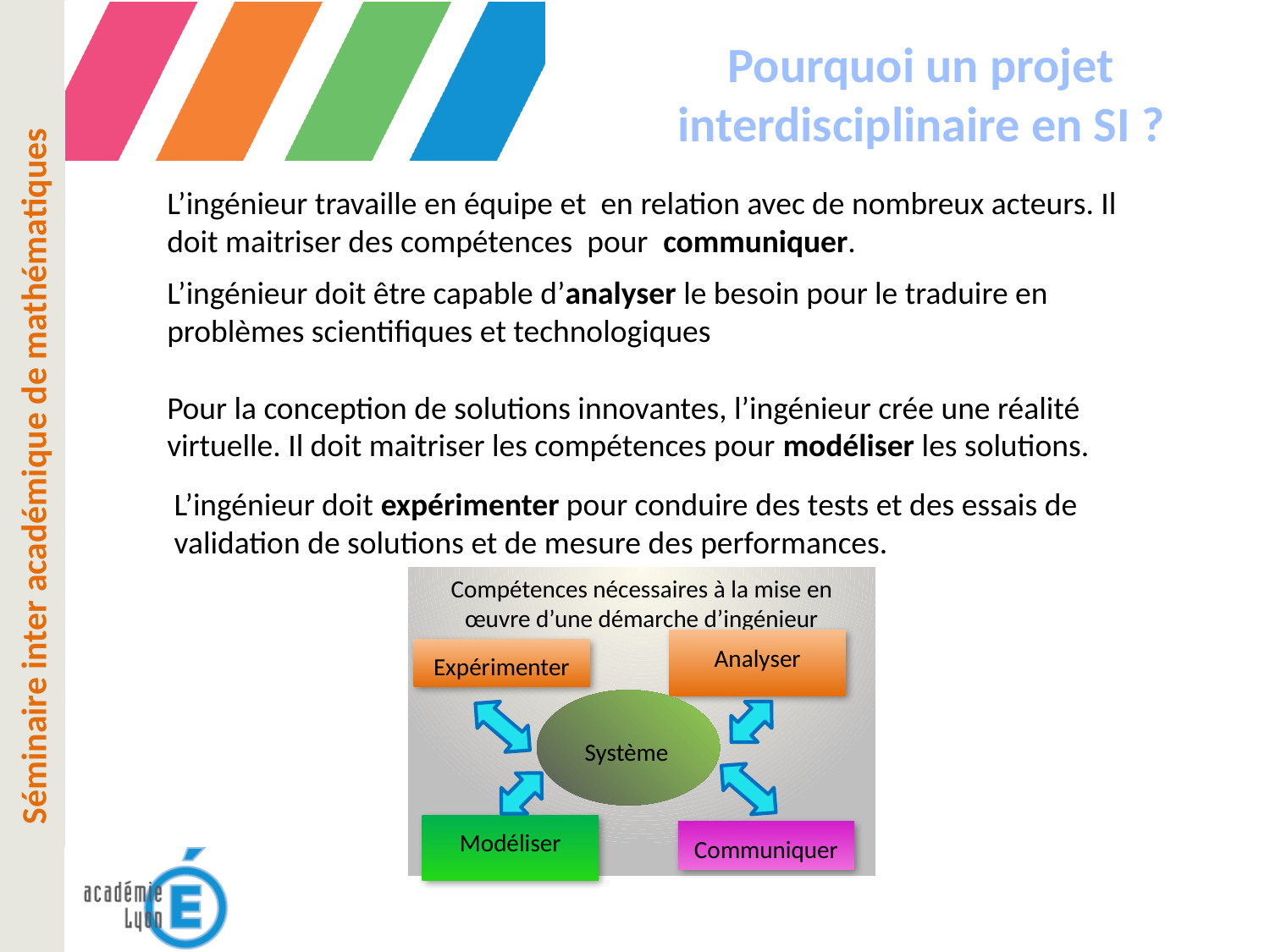

# Pourquoi un projet interdisciplinaire en SI ?
L’ingénieur travaille en équipe et  en relation avec de nombreux acteurs. Il doit maitriser des compétences  pour  communiquer.

L’ingénieur doit être capable d’analyser le besoin pour le traduire en problèmes scientifiques et technologiques
Pour la conception de solutions innovantes, l’ingénieur crée une réalité virtuelle. Il doit maitriser les compétences pour modéliser les solutions.
L’ingénieur doit expérimenter pour conduire des tests et des essais de validation de solutions et de mesure des performances.
Compétences nécessaires à la mise en œuvre d’une démarche d’ingénieur

Analyser

Expérimenter

Système

Communiquer

Modéliser